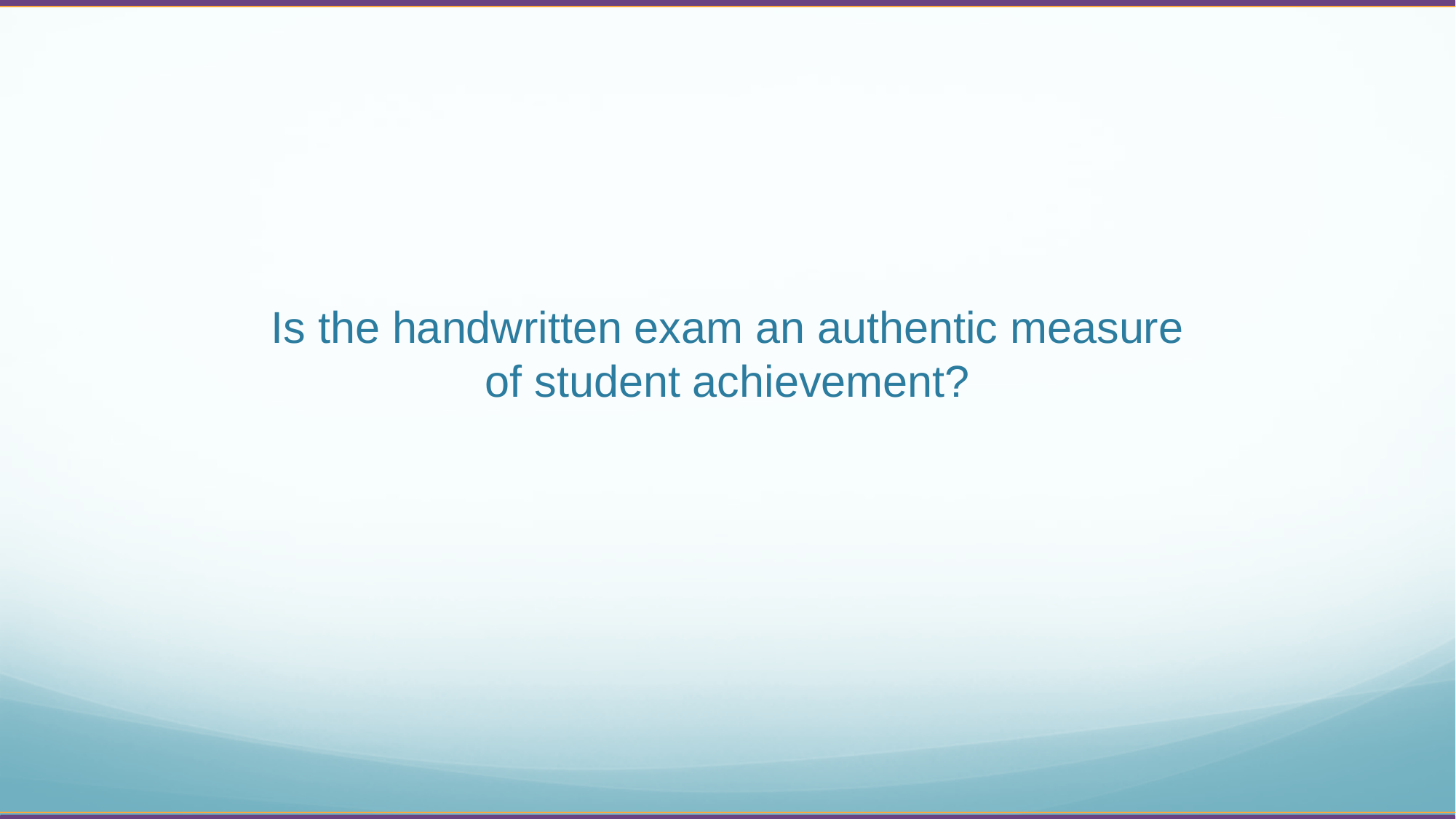

# Is the handwritten exam an authentic measure of student achievement?